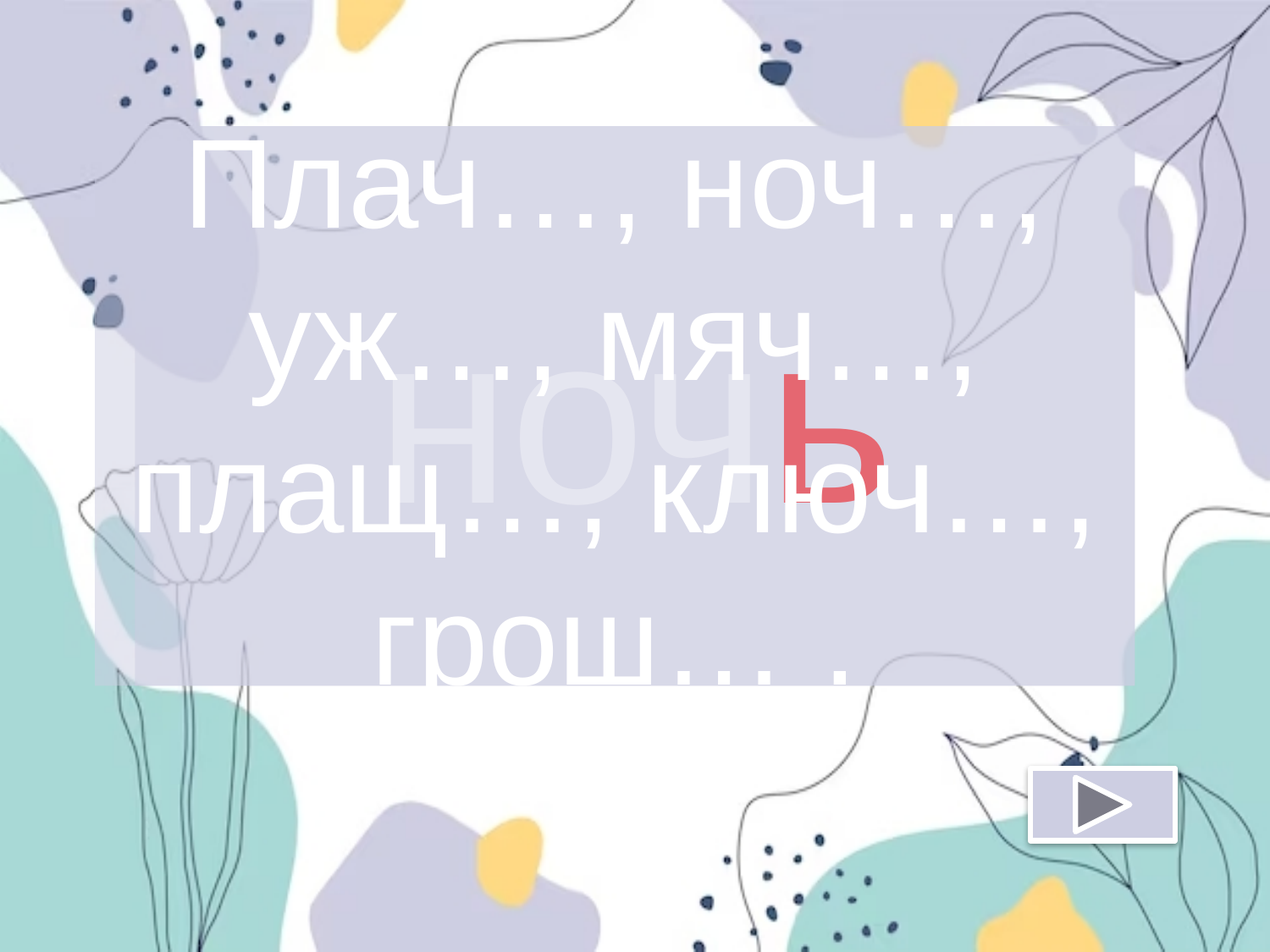

Плач…, ноч…, уж…, мяч…, плащ…, ключ…, грош… .

ночь